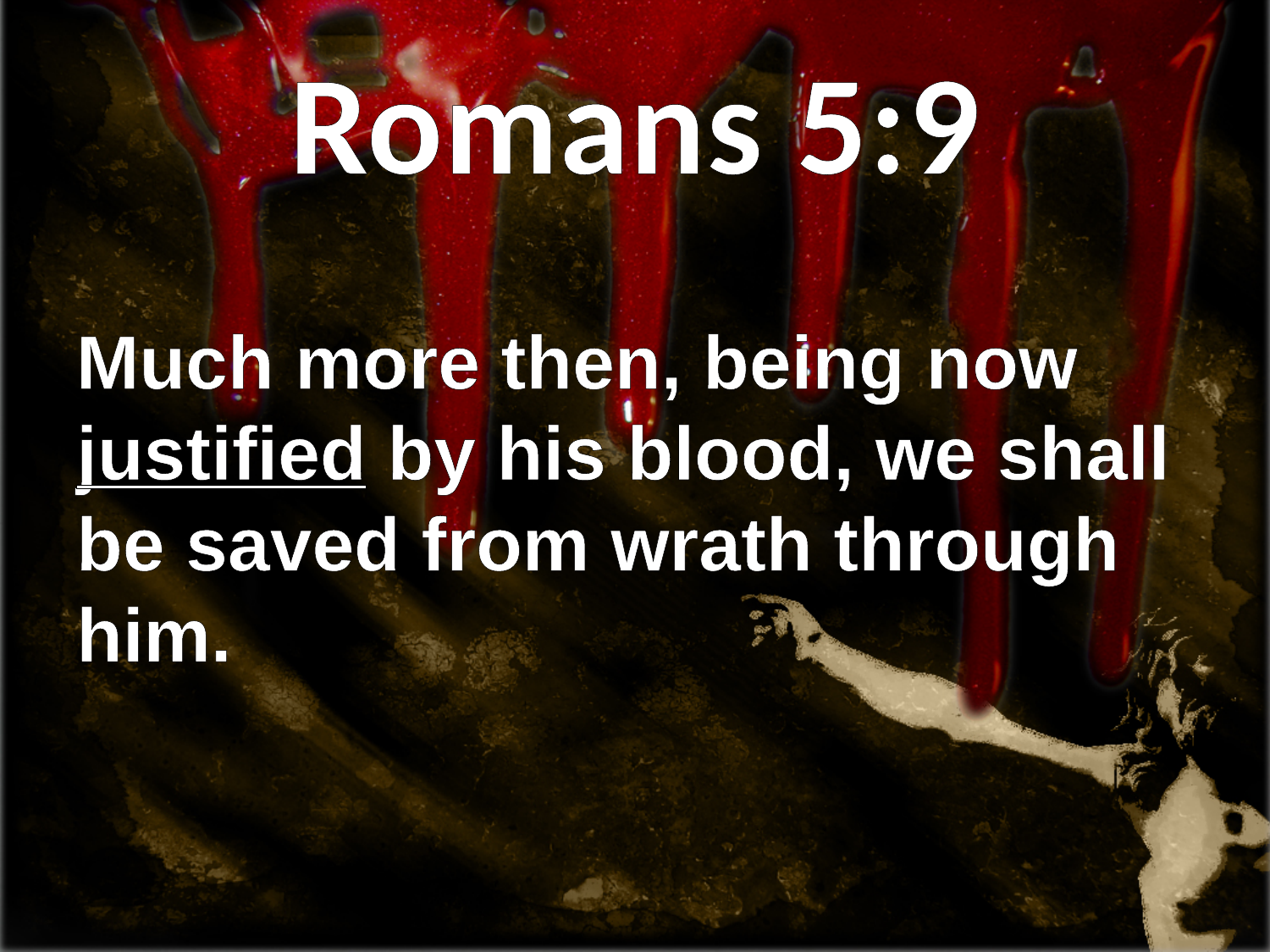

# Romans 5:9
Much more then, being now justified by his blood, we shall be saved from wrath through him.